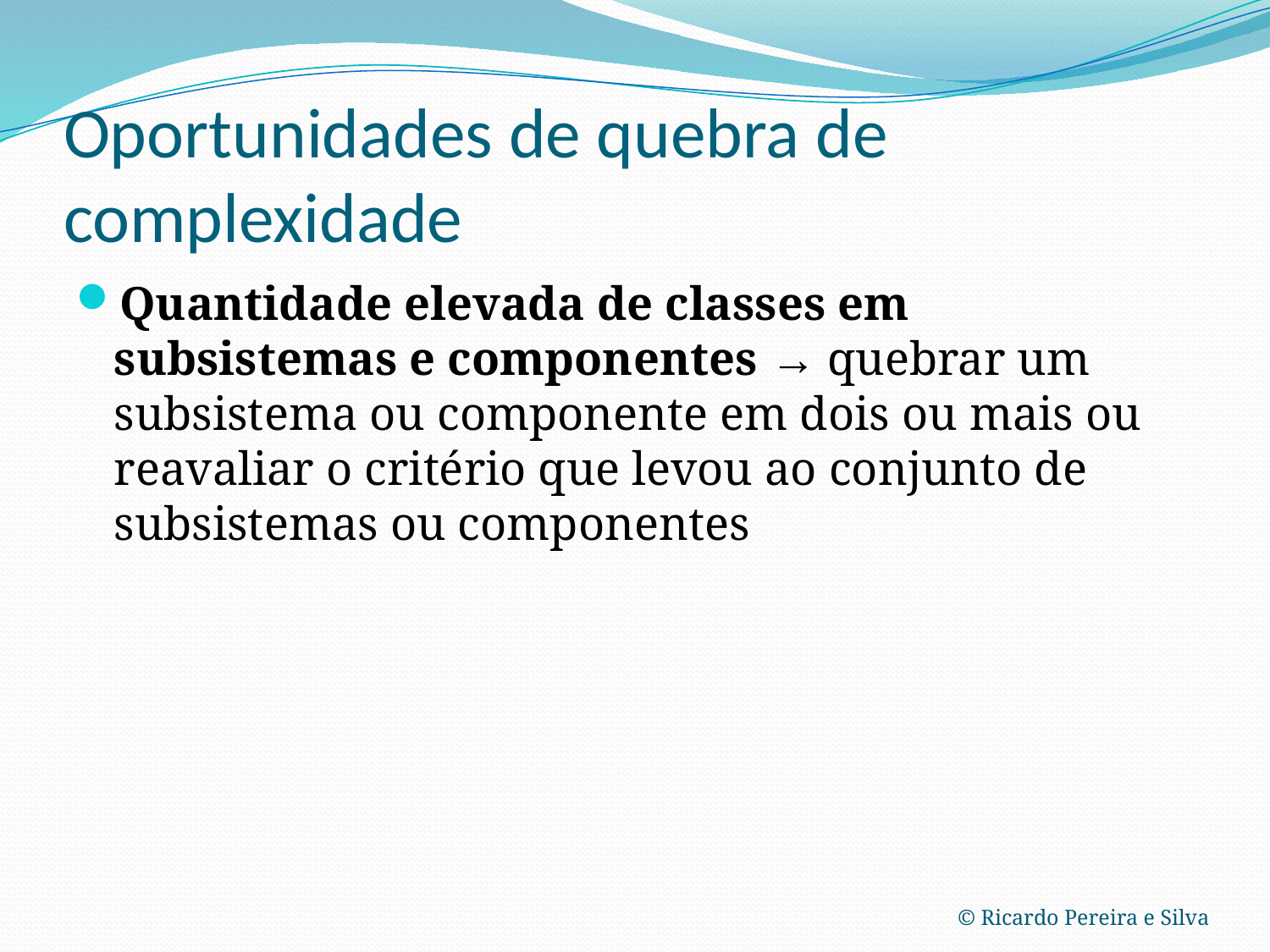

# Oportunidades de quebra de complexidade
Quantidade elevada de classes em subsistemas e componentes → quebrar um subsistema ou componente em dois ou mais ou reavaliar o critério que levou ao conjunto de subsistemas ou componentes
© Ricardo Pereira e Silva